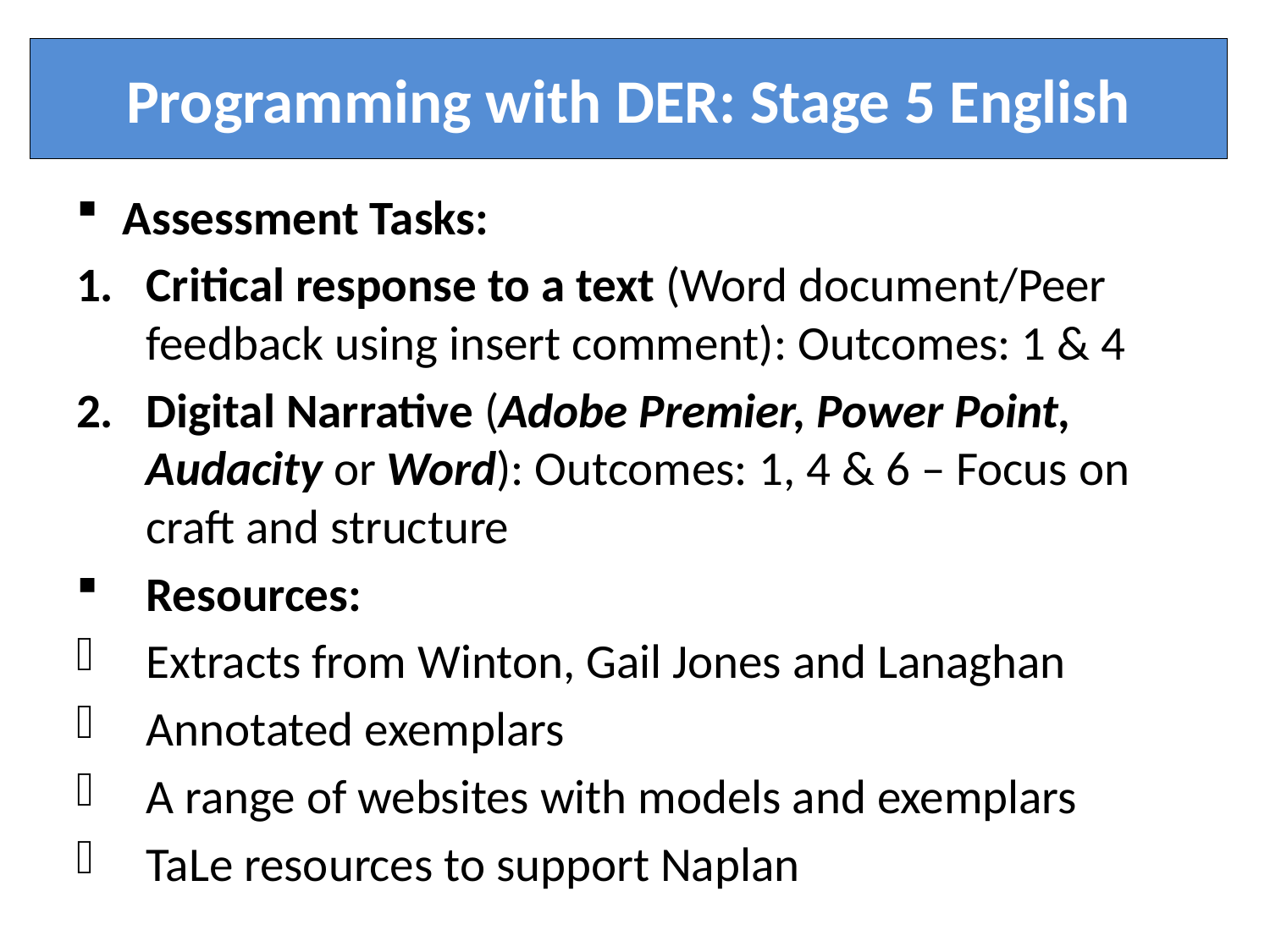

# Programming with DER: Stage 5 English
Assessment Tasks:
Critical response to a text (Word document/Peer feedback using insert comment): Outcomes: 1 & 4
Digital Narrative (Adobe Premier, Power Point, Audacity or Word): Outcomes: 1, 4 & 6 – Focus on craft and structure
Resources:
Extracts from Winton, Gail Jones and Lanaghan
Annotated exemplars
A range of websites with models and exemplars
TaLe resources to support Naplan